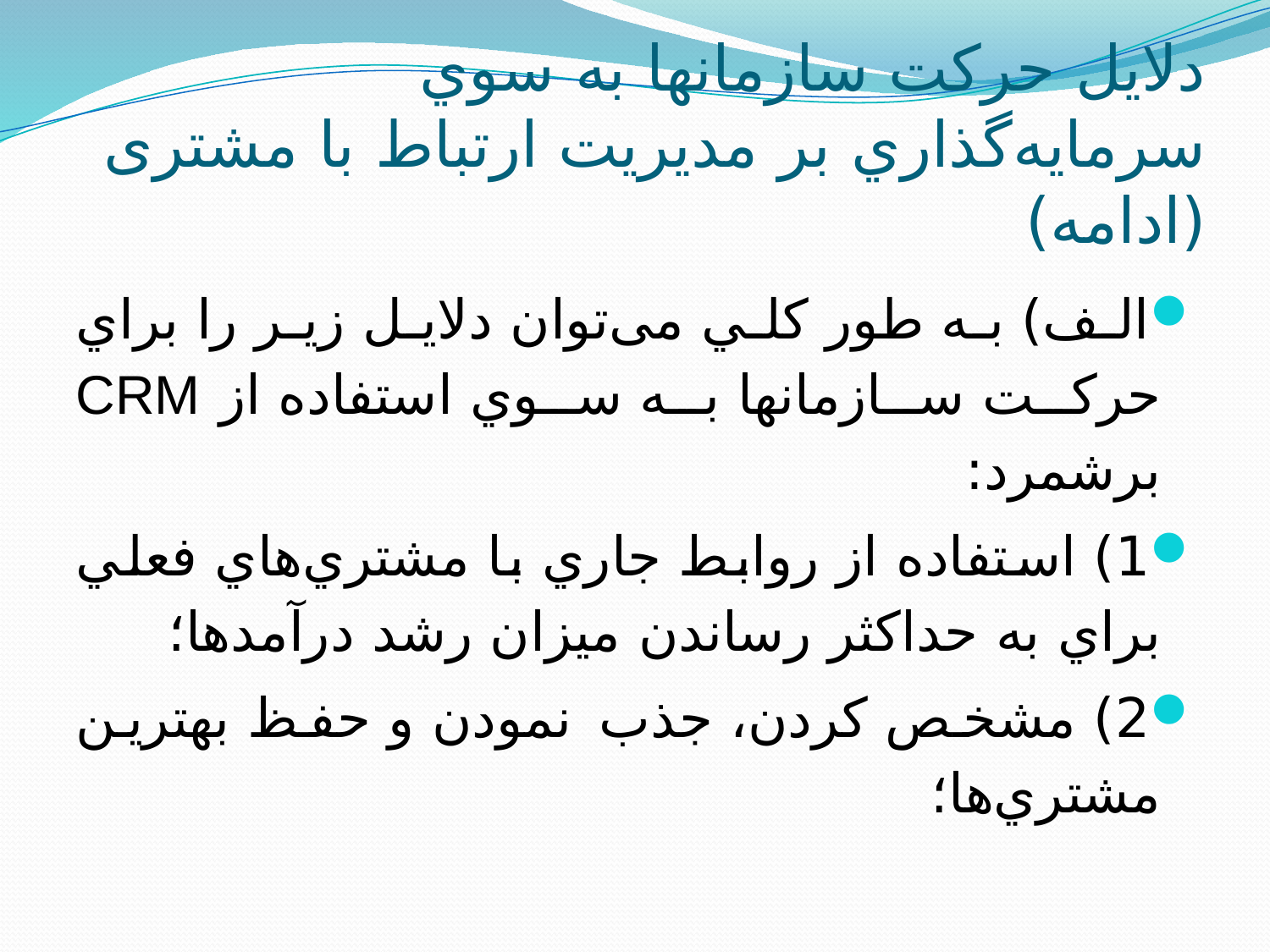

# دلايل حرکت سازمان‏ها به سوي سرمايه‌گذاري بر مديريت ارتباط با مشتری (ادامه)
الف) به طور کلي می‌توان دلايل زير را براي حرکت سازمان‏ها به سوي استفاده از CRM برشمرد:
1) استفاده از روابط جاري با مشتري‌هاي فعلي براي به حداكثر رساندن ميزان رشد درآمدها؛
2) مشخص كردن، جذب نمودن و حفظ بهترين مشتري‌ها؛